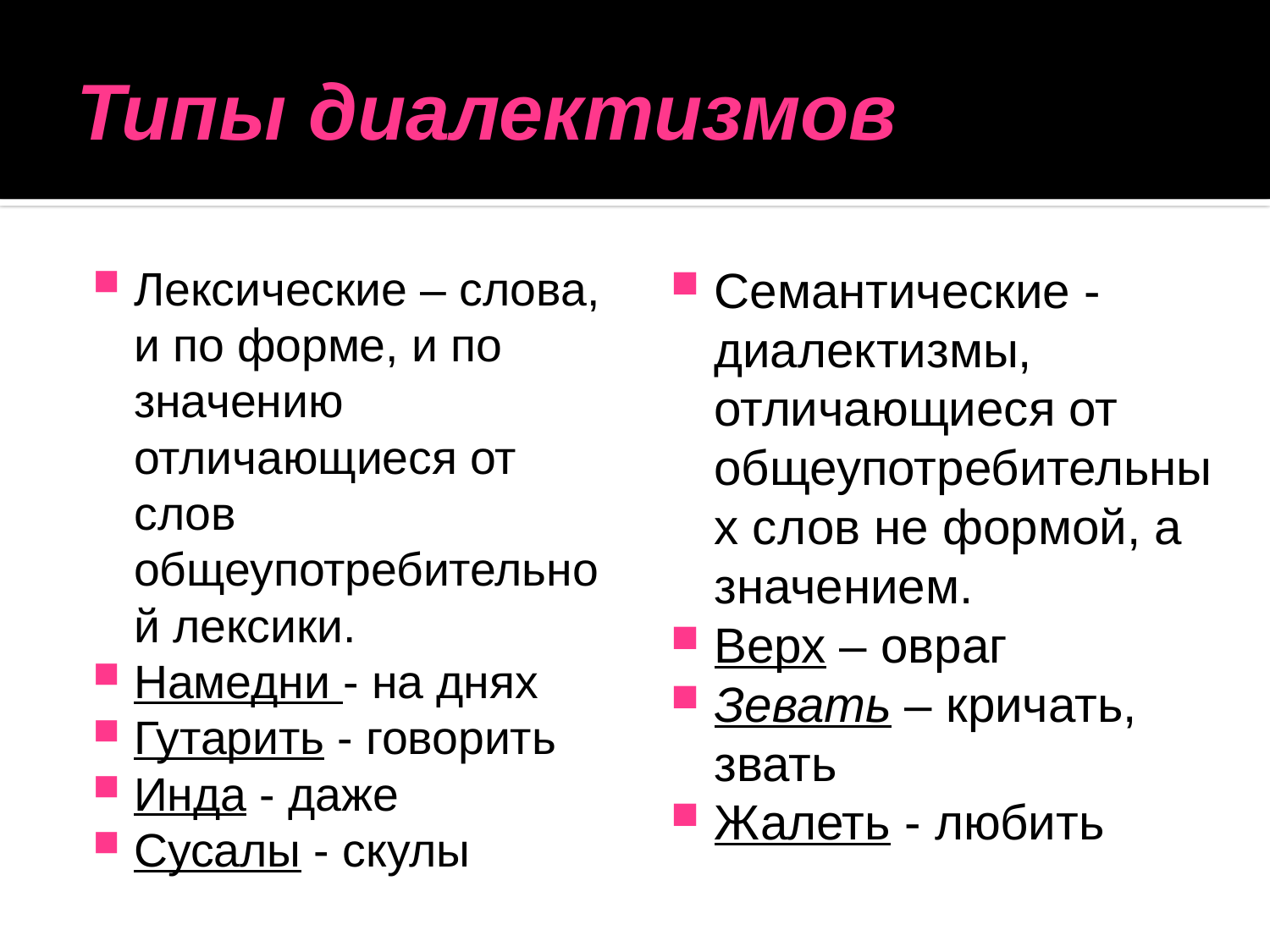

# Типы диалектизмов
Лексические – слова, и по форме, и по значению отличающиеся от слов общеупотребительной лексики.
Намедни - на днях
Гутарить - говорить
Инда - даже
Сусалы - скулы
Семантические -диалектизмы, отличающиеся от общеупотребительных слов не формой, а значением.
Верх – овраг
Зевать – кричать, звать
Жалеть - любить